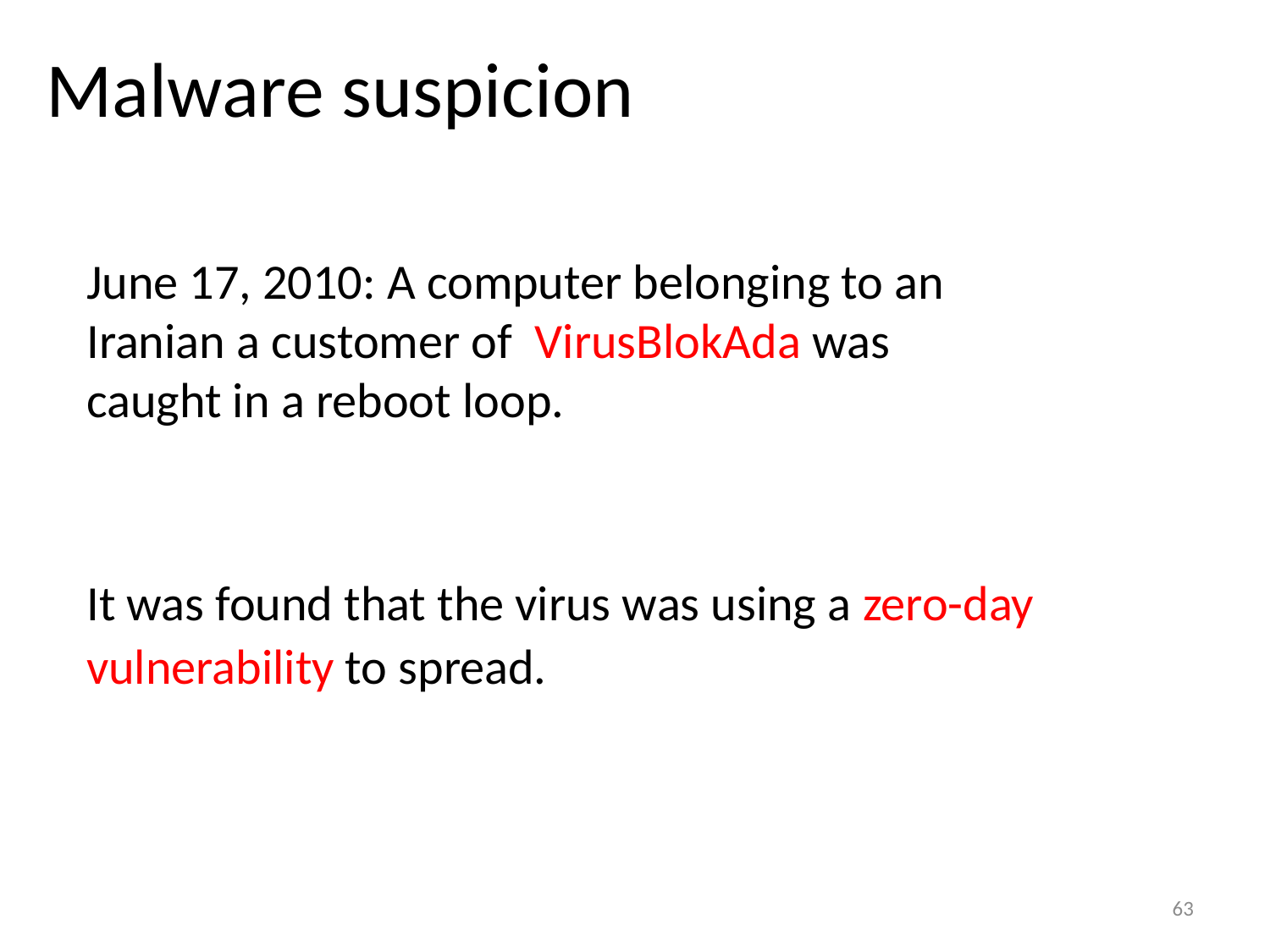

# Malware suspicion
June 17, 2010: A computer belonging to an Iranian a customer of  VirusBlokAda was caught in a reboot loop.
It was found that the virus was using a zero-day vulnerability to spread.
63